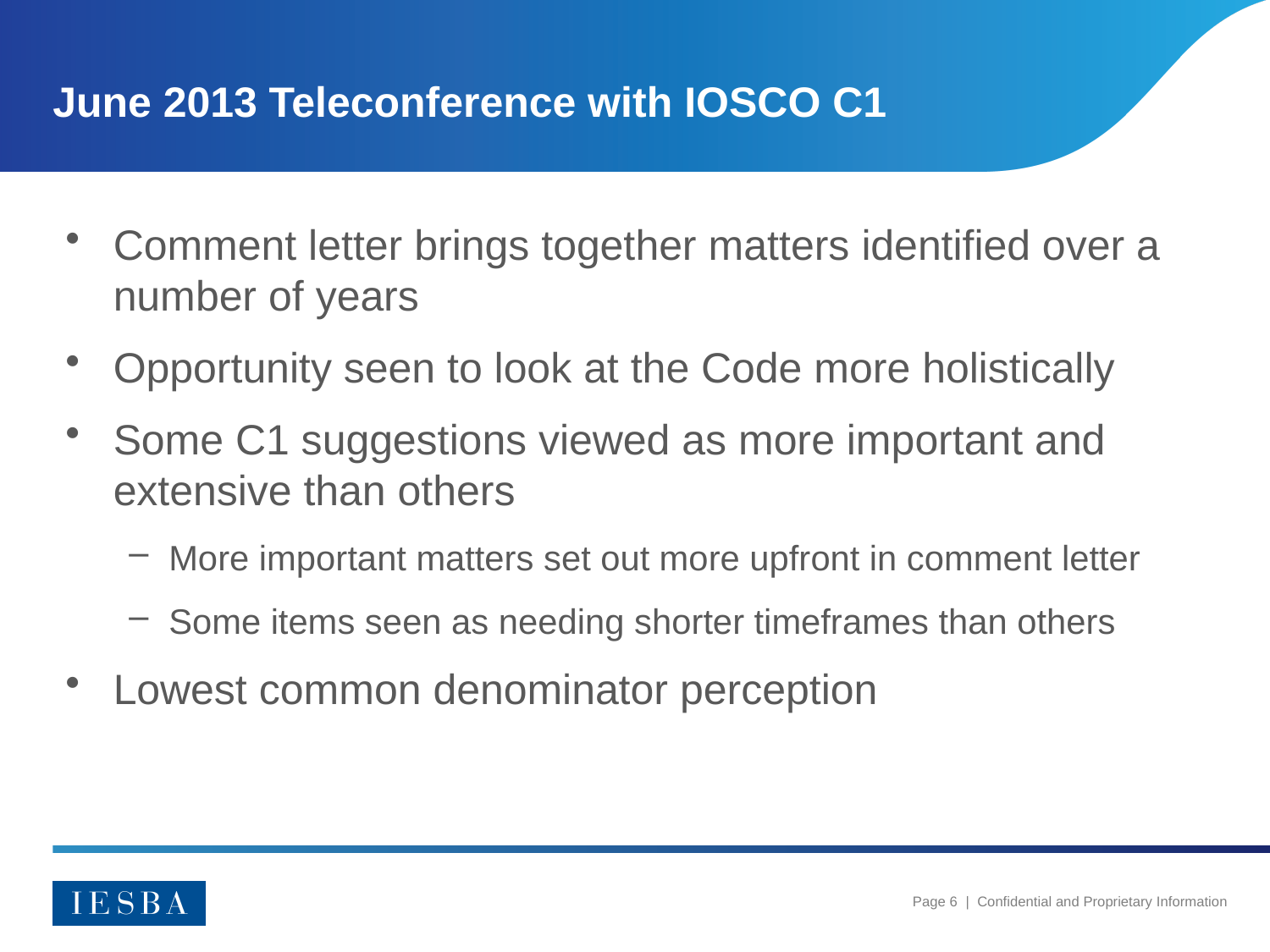

# June 2013 Teleconference with IOSCO C1
Comment letter brings together matters identified over a number of years
Opportunity seen to look at the Code more holistically
Some C1 suggestions viewed as more important and extensive than others
More important matters set out more upfront in comment letter
Some items seen as needing shorter timeframes than others
Lowest common denominator perception